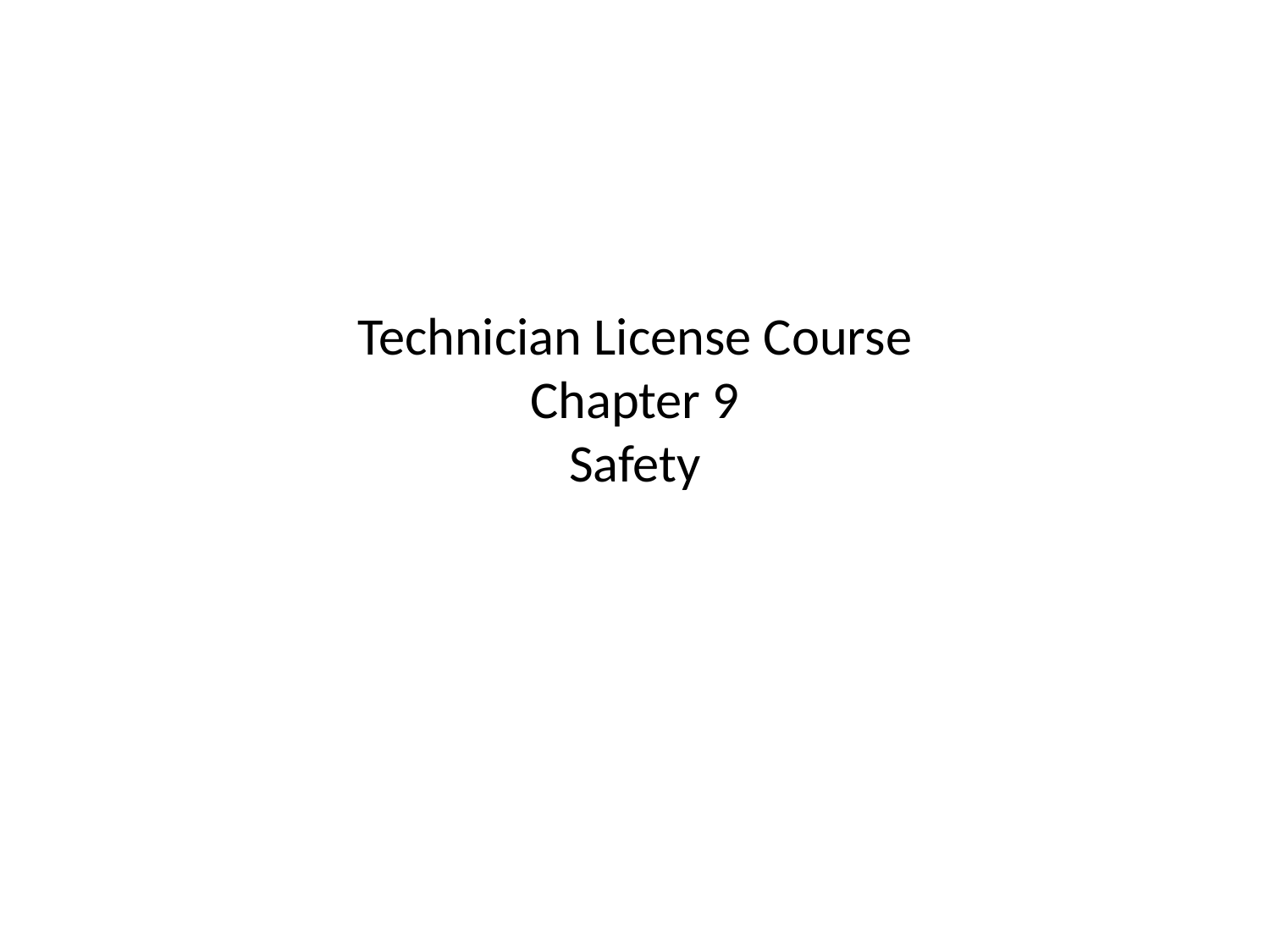

# Technician License Course Chapter 9 Safety